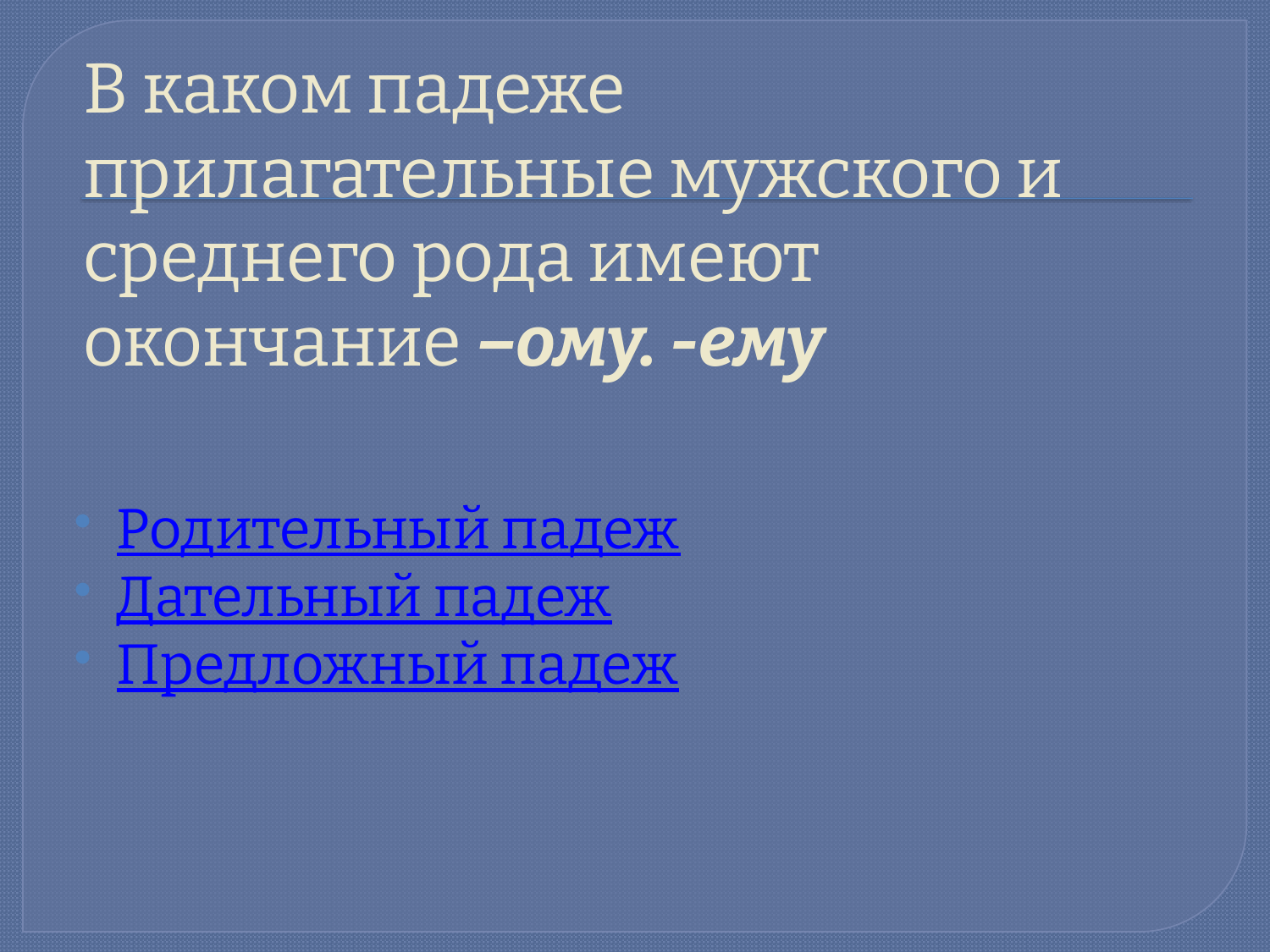

# В каком падеже прилагательные мужского и среднего рода имеют окончание –ому. -ему
Родительный падеж
Дательный падеж
Предложный падеж